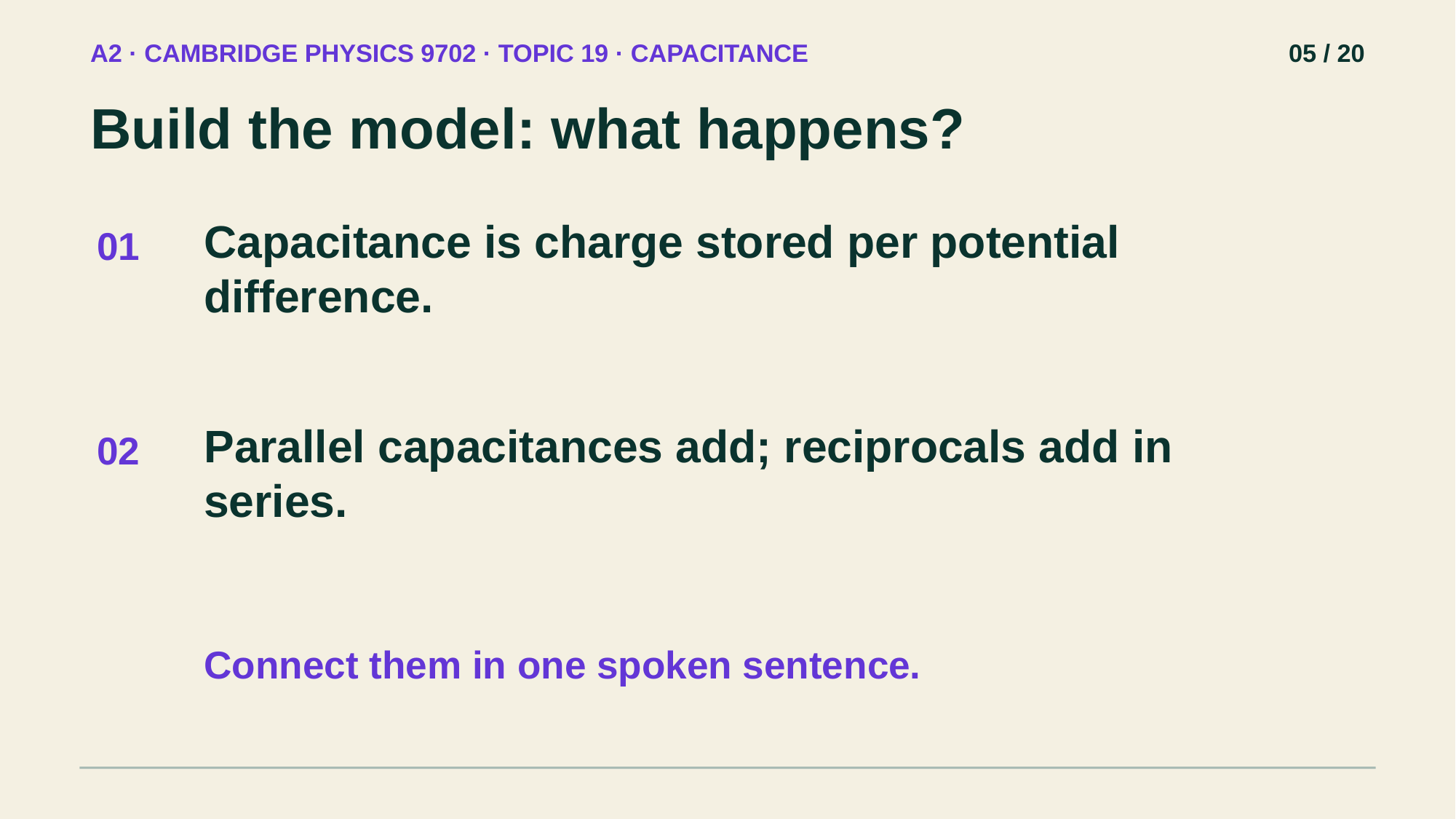

A2 · CAMBRIDGE PHYSICS 9702 · TOPIC 19 · CAPACITANCE
05 / 20
Build the model: what happens?
Capacitance is charge stored per potential difference.
01
Parallel capacitances add; reciprocals add in series.
02
Connect them in one spoken sentence.